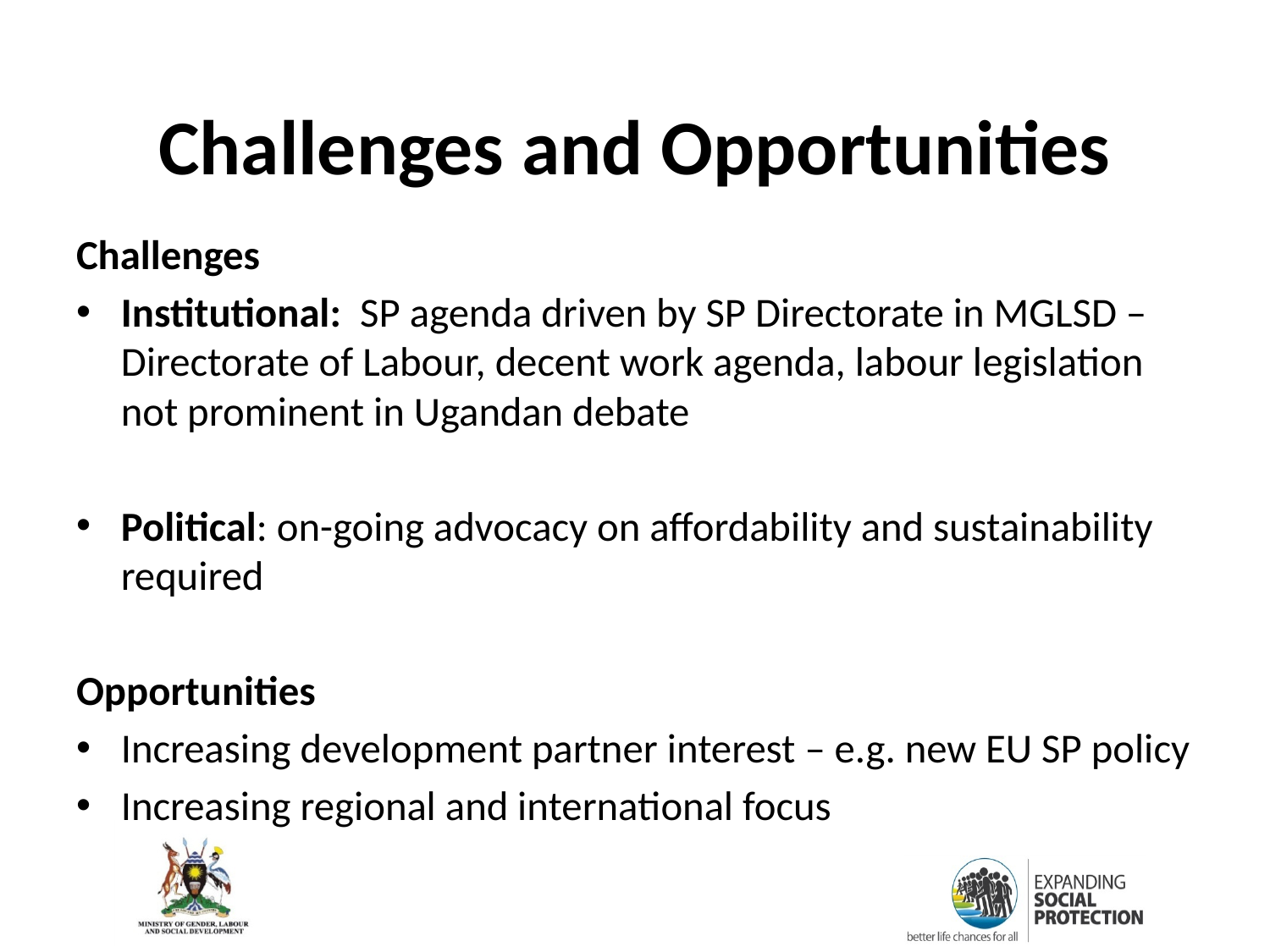

# Challenges and Opportunities
Challenges
Institutional:  SP agenda driven by SP Directorate in MGLSD – Directorate of Labour, decent work agenda, labour legislation not prominent in Ugandan debate

Political: on-going advocacy on affordability and sustainability required

Opportunities
Increasing development partner interest – e.g. new EU SP policy
Increasing regional and international focus